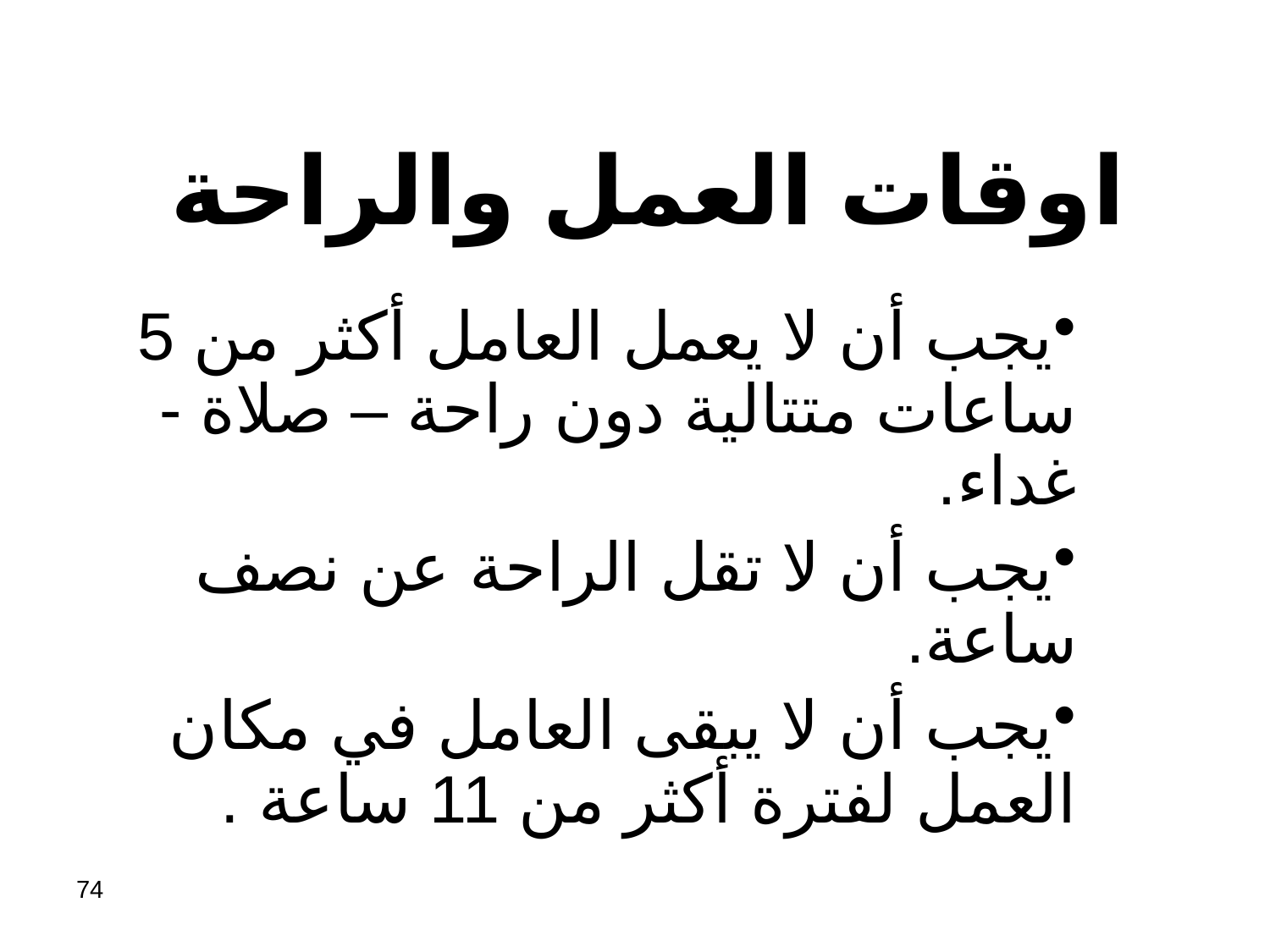

# اوقات العمل والراحة
يجب أن لا يعمل العامل أكثر من 5 ساعات متتالية دون راحة – صلاة - غداء.
يجب أن لا تقل الراحة عن نصف ساعة.
يجب أن لا يبقى العامل في مكان العمل لفترة أكثر من 11 ساعة .

74